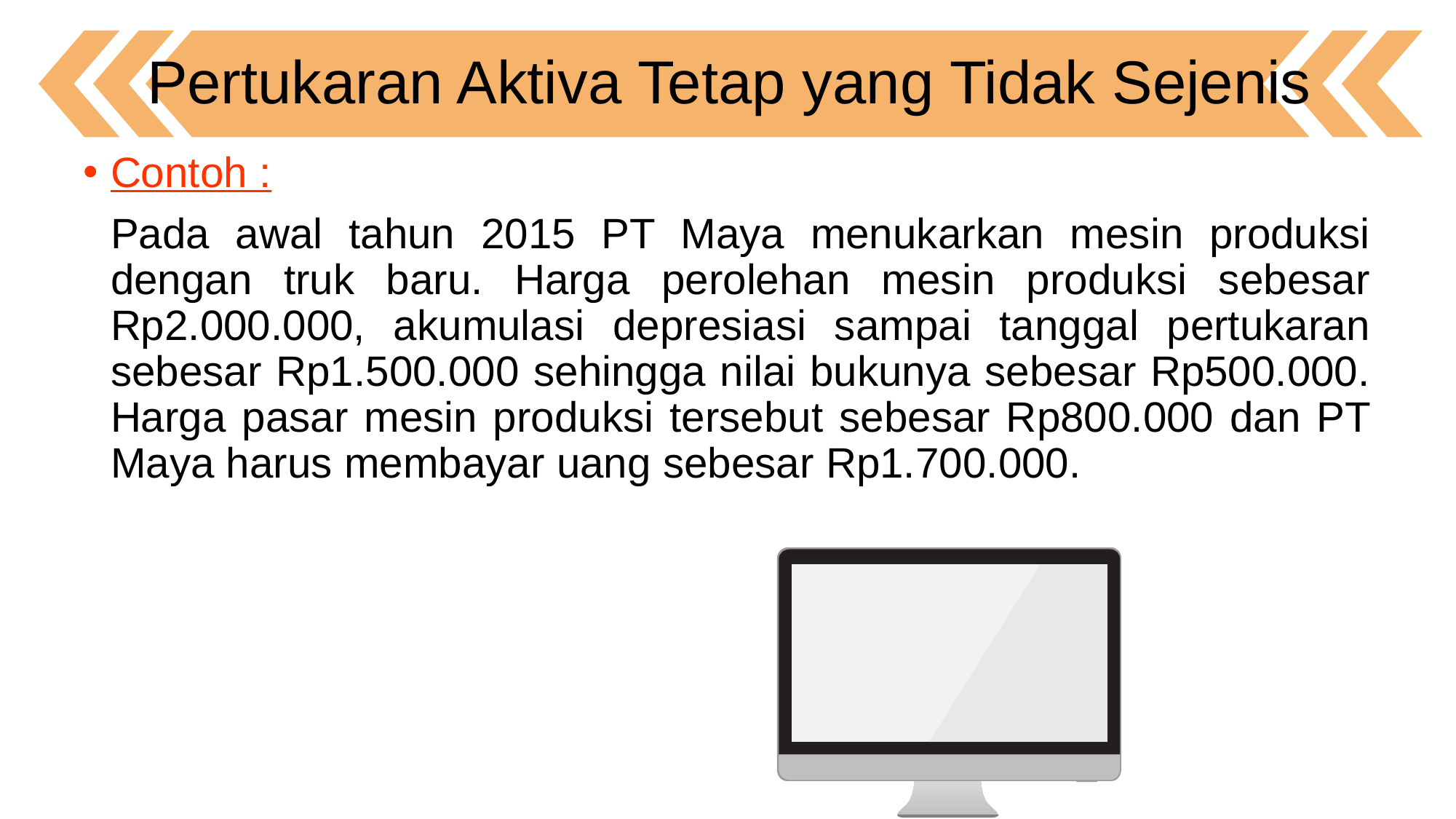

Pertukaran Aktiva Tetap yang Tidak Sejenis
Contoh :
	Pada awal tahun 2015 PT Maya menukarkan mesin produksi dengan truk baru. Harga perolehan mesin produksi sebesar Rp2.000.000, akumulasi depresiasi sampai tanggal pertukaran sebesar Rp1.500.000 sehingga nilai bukunya sebesar Rp500.000. Harga pasar mesin produksi tersebut sebesar Rp800.000 dan PT Maya harus membayar uang sebesar Rp1.700.000.